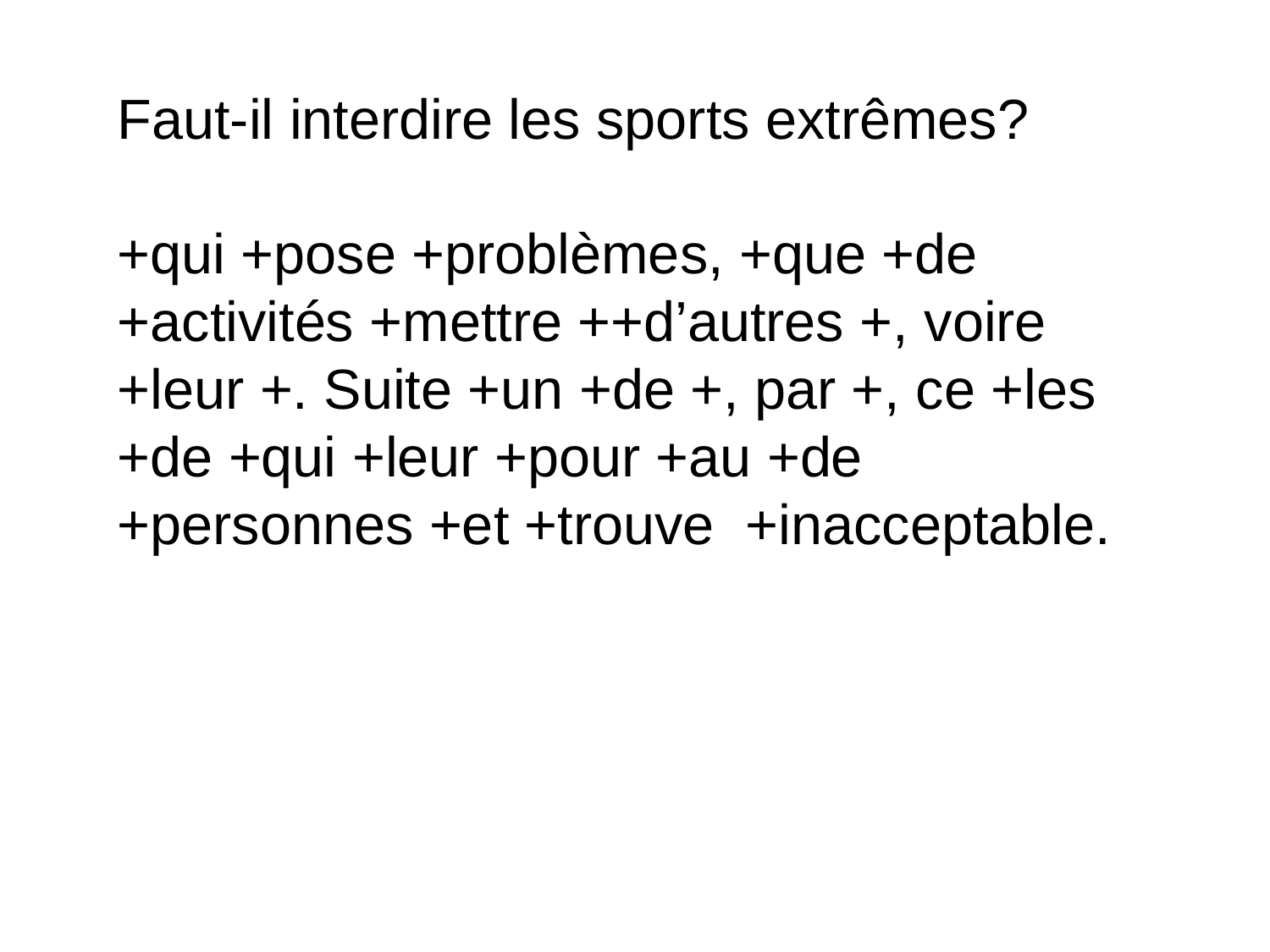

Faut-il interdire les sports extrêmes?

+qui +pose +problèmes, +que +de +activités +mettre ++d’autres +, voire +leur +. Suite +un +de +, par +, ce +les +de +qui +leur +pour +au +de +personnes +et +trouve  +inacceptable.